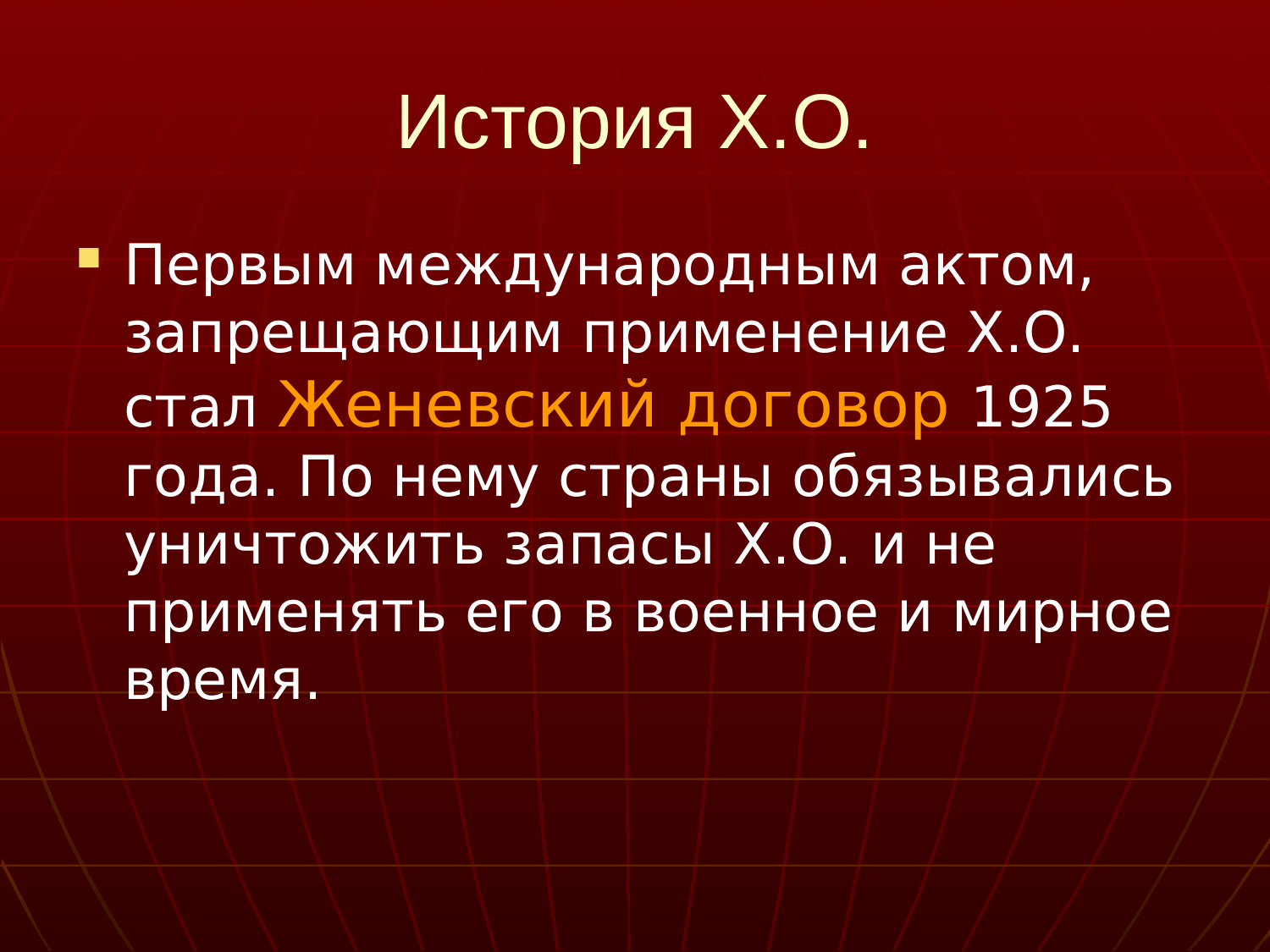

# История Х.О.
Первым международным актом, запрещающим применение Х.О. стал Женевский договор 1925 года. По нему страны обязывались уничтожить запасы Х.О. и не применять его в военное и мирное время.